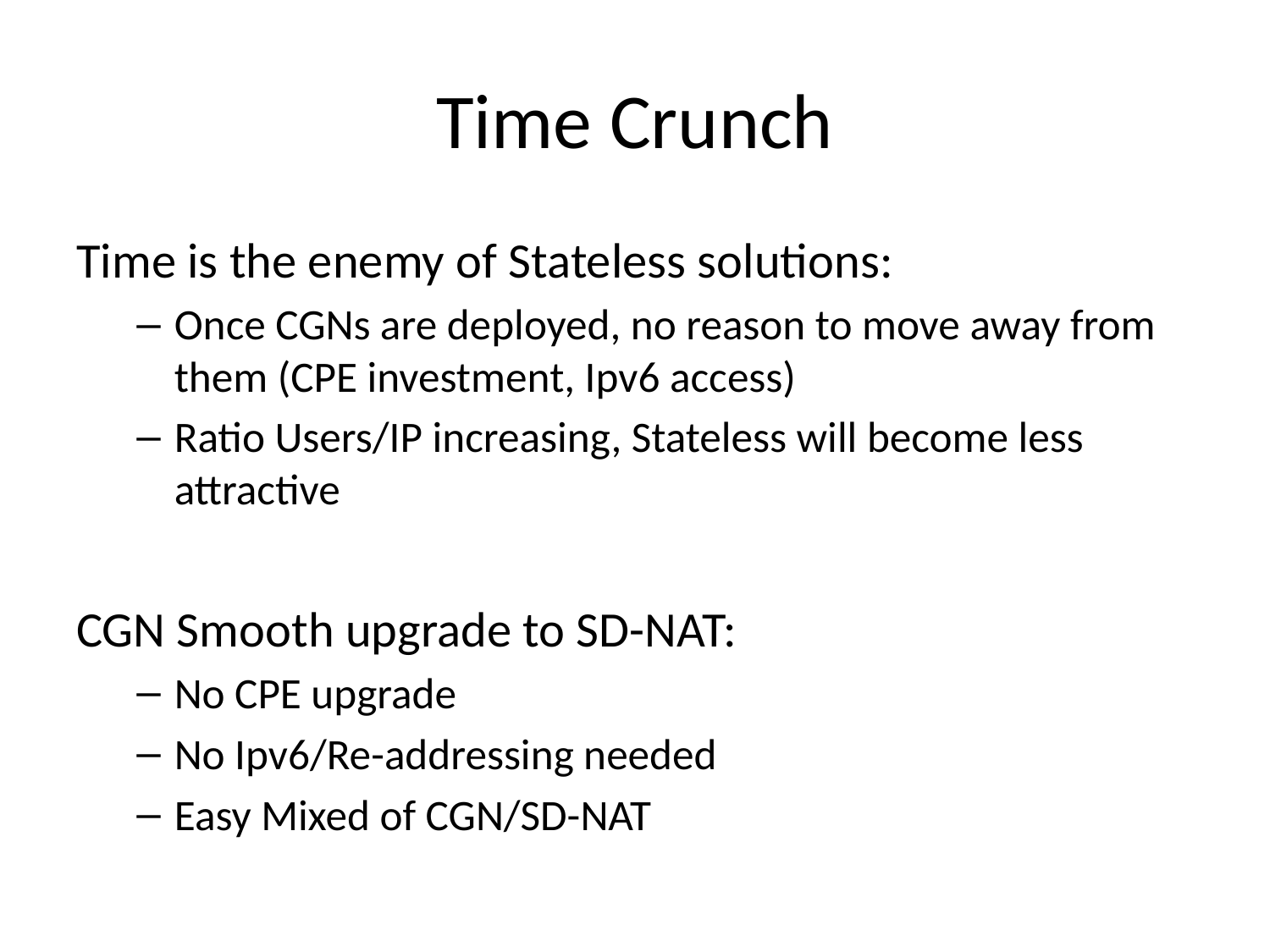

# Time Crunch
Time is the enemy of Stateless solutions:
Once CGNs are deployed, no reason to move away from them (CPE investment, Ipv6 access)
Ratio Users/IP increasing, Stateless will become less attractive

CGN Smooth upgrade to SD-NAT:
No CPE upgrade
No Ipv6/Re-addressing needed
Easy Mixed of CGN/SD-NAT